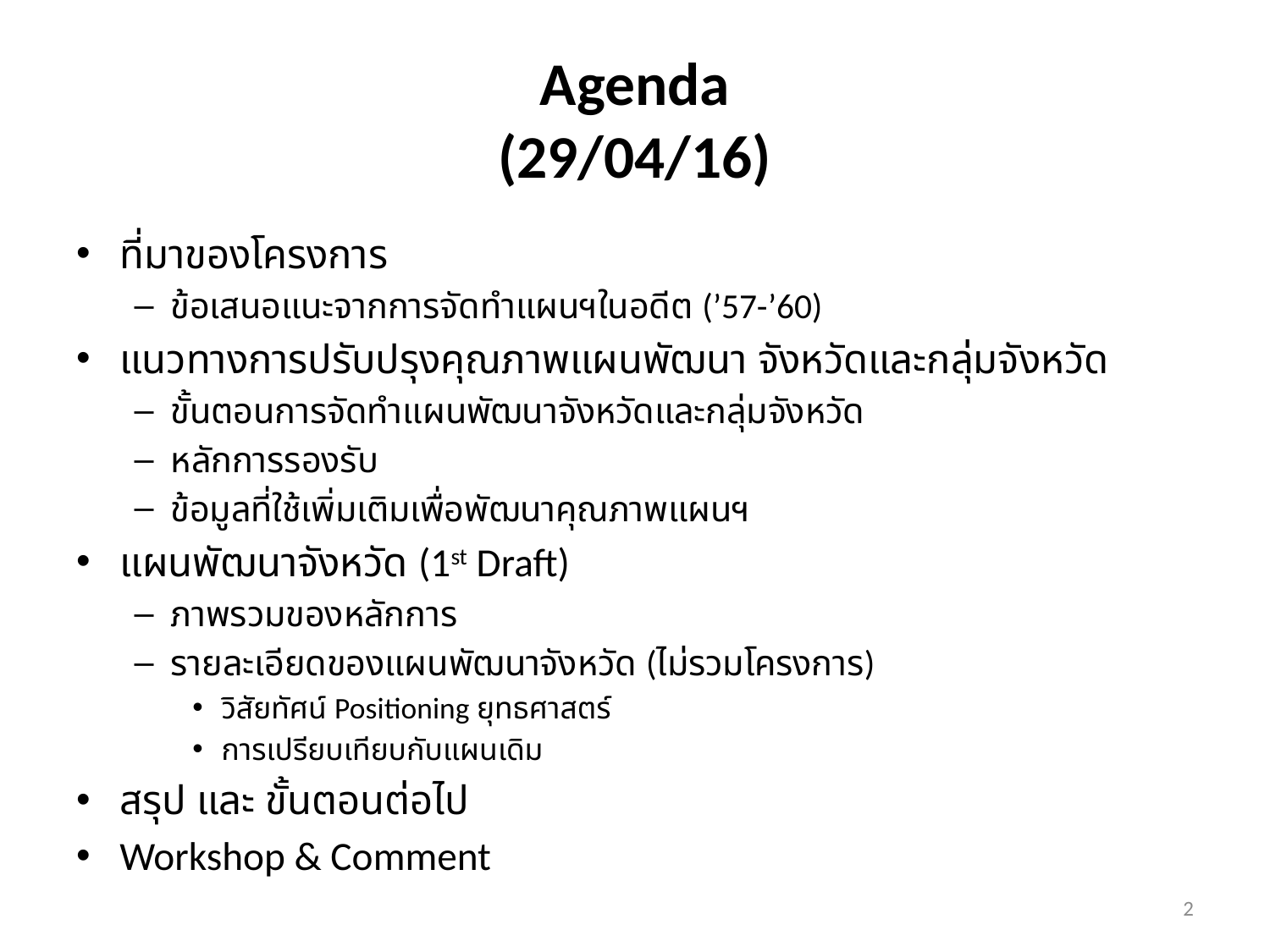

# Agenda (29/04/16)
ที่มาของโครงการ
ข้อเสนอแนะจากการจัดทำแผนฯในอดีต (’57-’60)
แนวทางการปรับปรุงคุณภาพแผนพัฒนา จังหวัดและกลุ่มจังหวัด
ขั้นตอนการจัดทำแผนพัฒนาจังหวัดและกลุ่มจังหวัด
หลักการรองรับ
ข้อมูลที่ใช้เพิ่มเติมเพื่อพัฒนาคุณภาพแผนฯ
แผนพัฒนาจังหวัด (1st Draft)
ภาพรวมของหลักการ
รายละเอียดของแผนพัฒนาจังหวัด (ไม่รวมโครงการ)
วิสัยทัศน์ Positioning ยุทธศาสตร์
การเปรียบเทียบกับแผนเดิม
สรุป และ ขั้นตอนต่อไป
Workshop & Comment
2